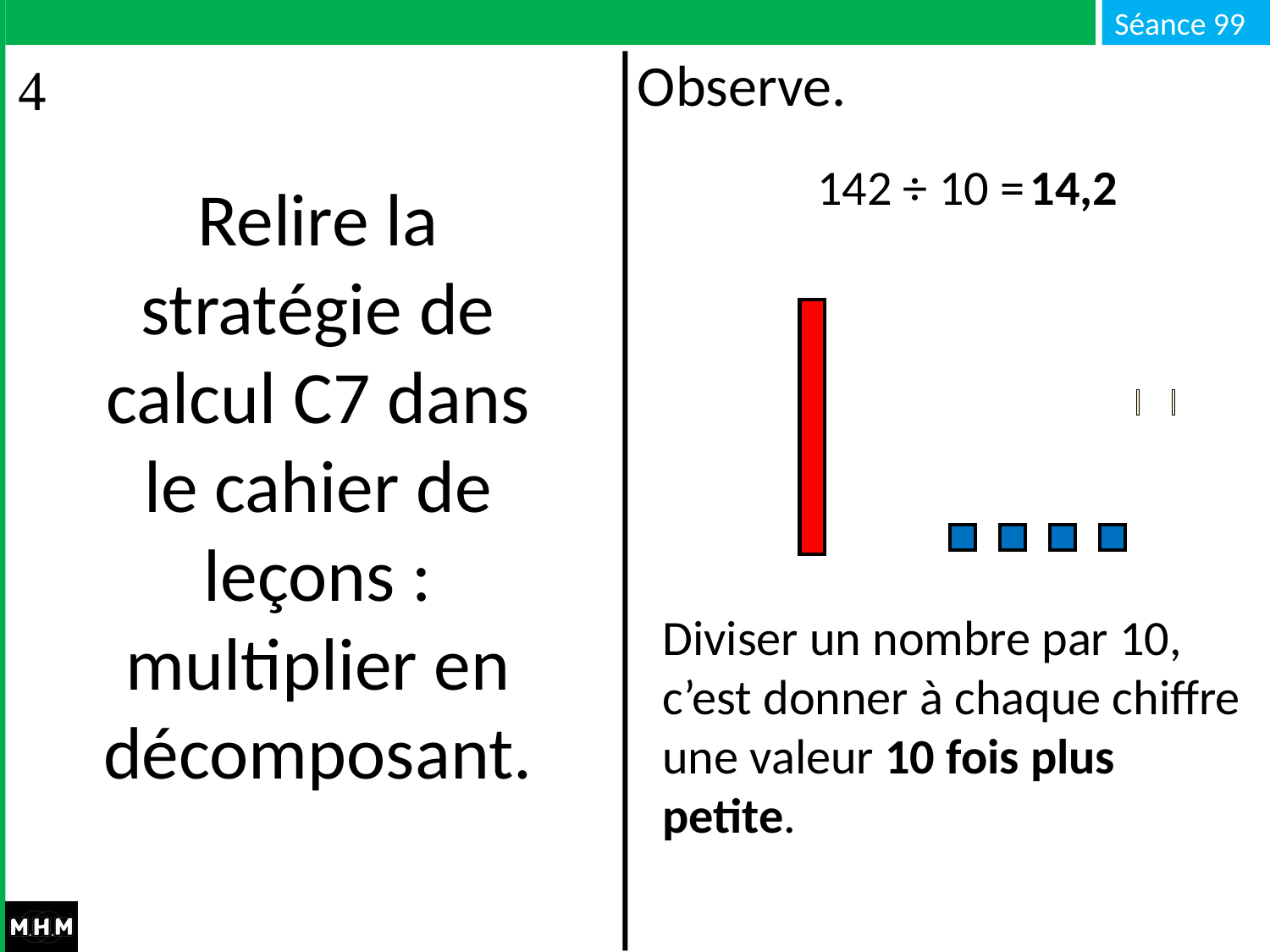

# Observe.

142 ÷ 10 =
14,2
Relire la stratégie de calcul C7 dans le cahier de leçons : multiplier en décomposant.

Diviser un nombre par 10, c’est donner à chaque chiffre une valeur 10 fois plus petite.